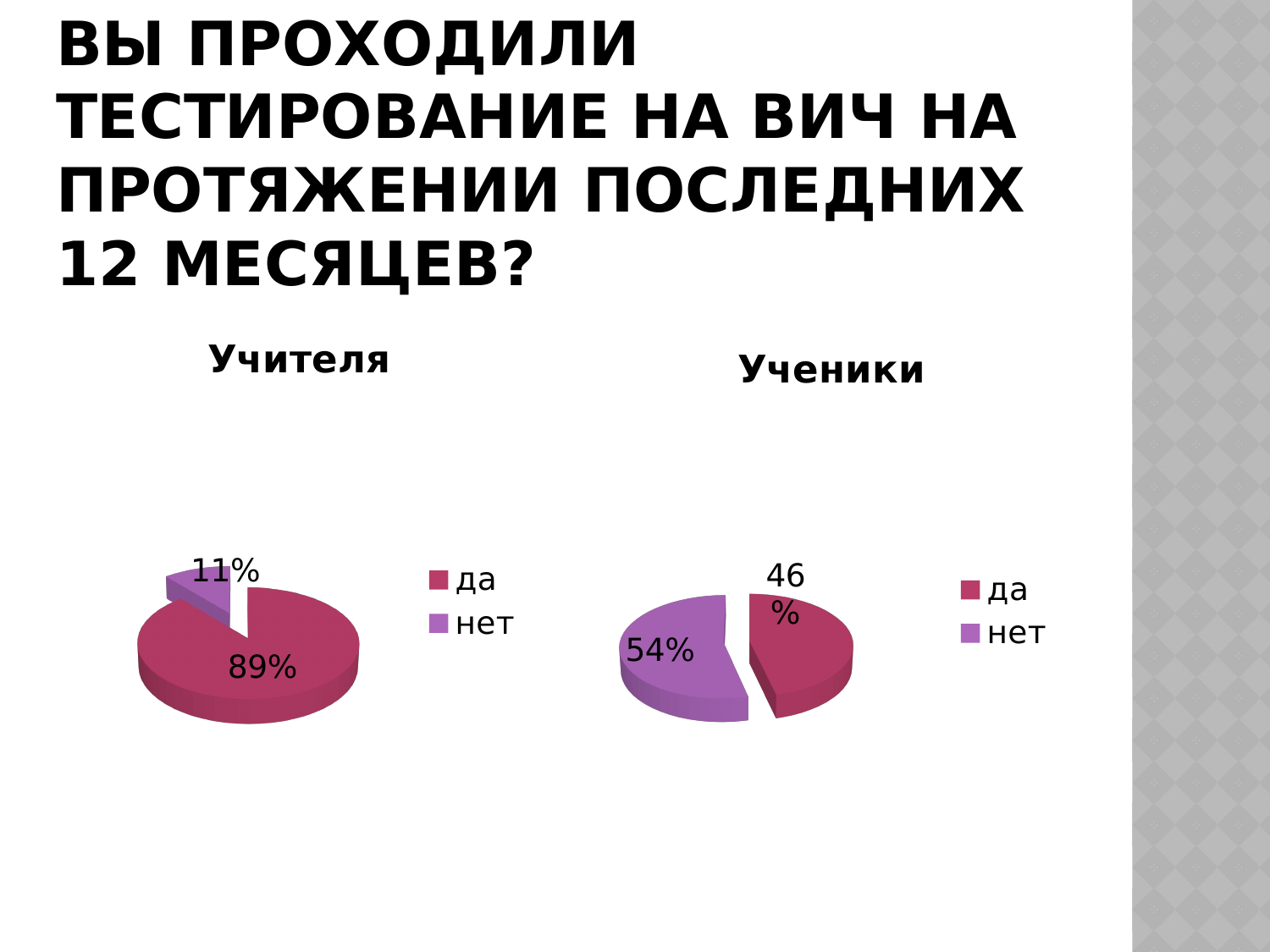

# Вы проходили тестирование на ВИЧ на протяжении последних 12 месяцев?

[unsupported chart]

[unsupported chart]